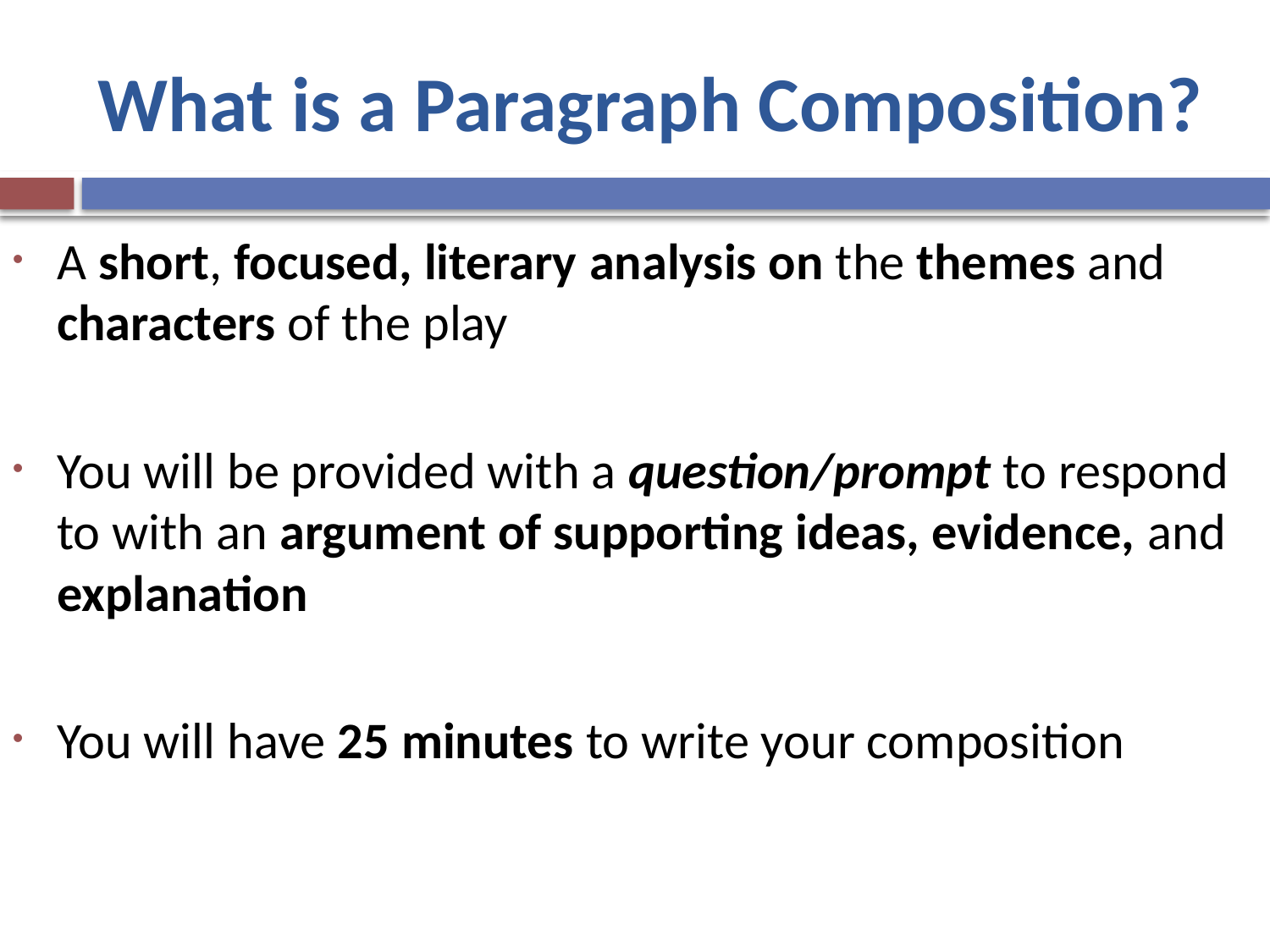

# What is a Paragraph Composition?
A short, focused, literary analysis on the themes and characters of the play

You will be provided with a question/prompt to respond to with an argument of supporting ideas, evidence, and explanation

You will have 25 minutes to write your composition